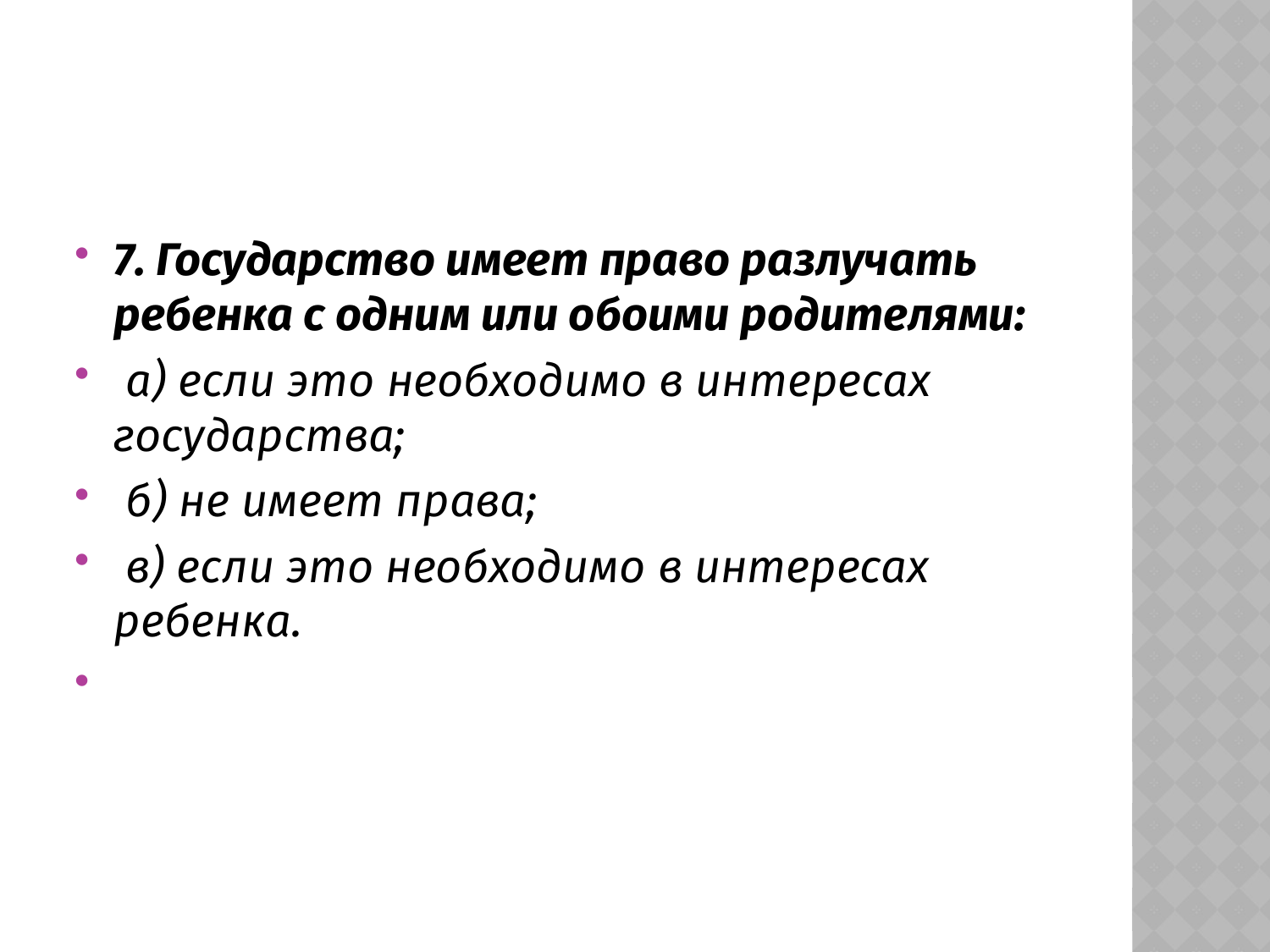

#
7. Государство имеет право разлучать ребенка с одним или обоими родителями:
 а) если это необходимо в интересах  государства;
 б) не имеет права;
 в) если это необходимо в интересах ребенка.